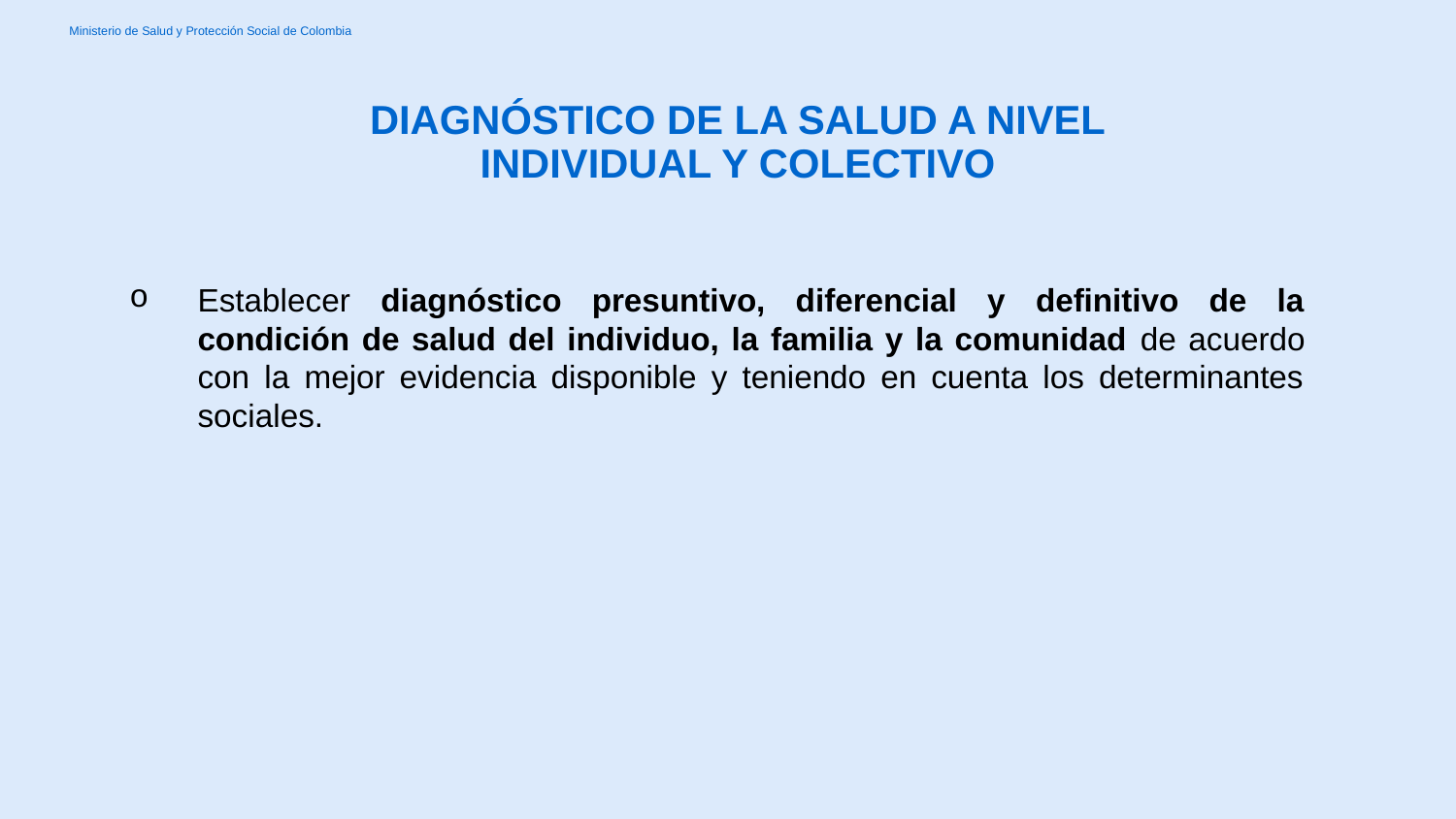

DIAGNÓSTICO DE LA SALUD A NIVEL
INDIVIDUAL Y COLECTIVO
Establecer diagnóstico presuntivo, diferencial y definitivo de la condición de salud del individuo, la familia y la comunidad de acuerdo con la mejor evidencia disponible y teniendo en cuenta los determinantes sociales.